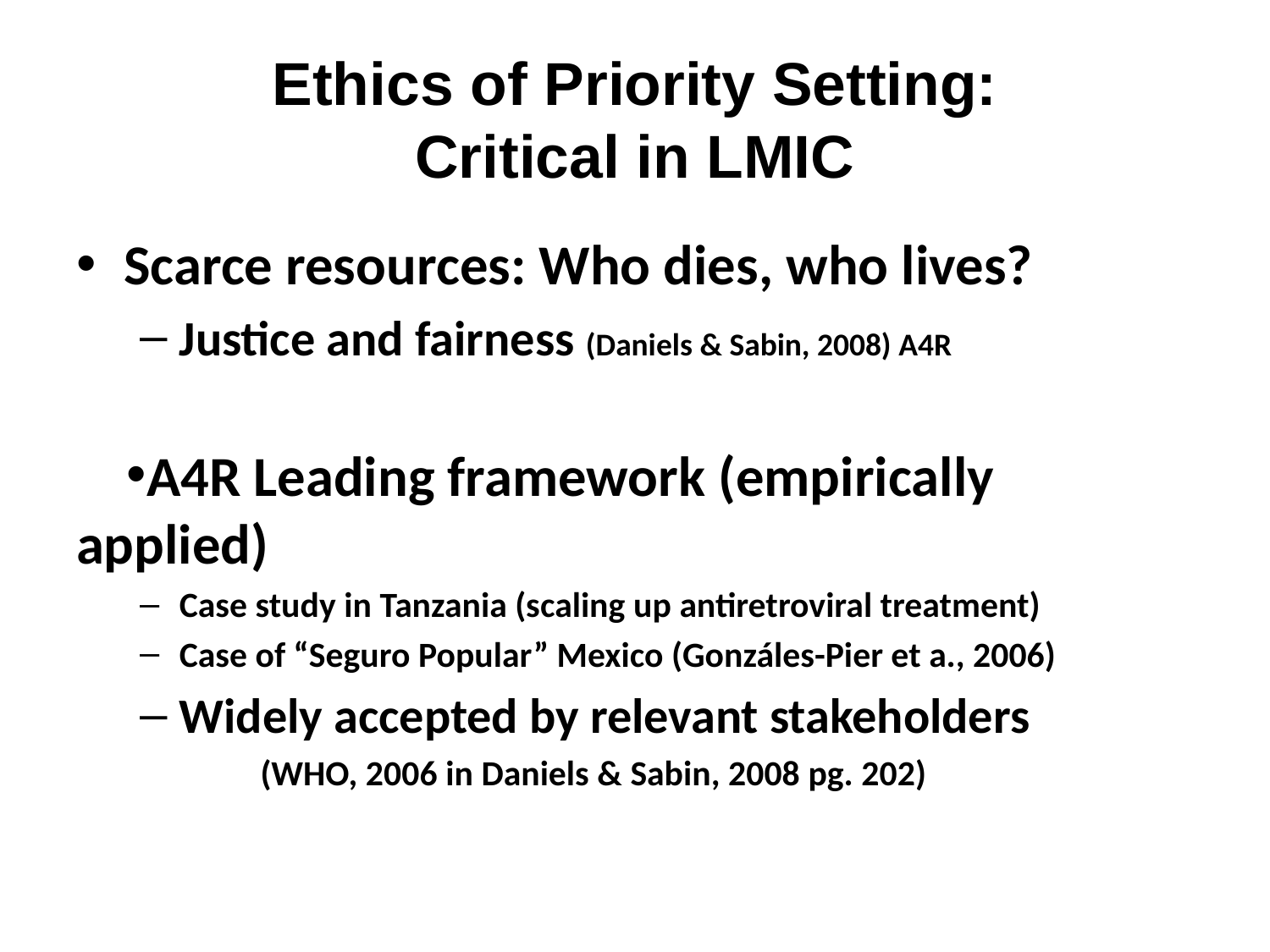

# Ethics of Priority Setting: Critical in LMIC
Scarce resources: Who dies, who lives?
Justice and fairness (Daniels & Sabin, 2008) A4R

A4R Leading framework (empirically applied)
Case study in Tanzania (scaling up antiretroviral treatment)
Case of “Seguro Popular” Mexico (Gonzáles-Pier et a., 2006)
Widely accepted by relevant stakeholders
               (WHO, 2006 in Daniels & Sabin, 2008 pg. 202)